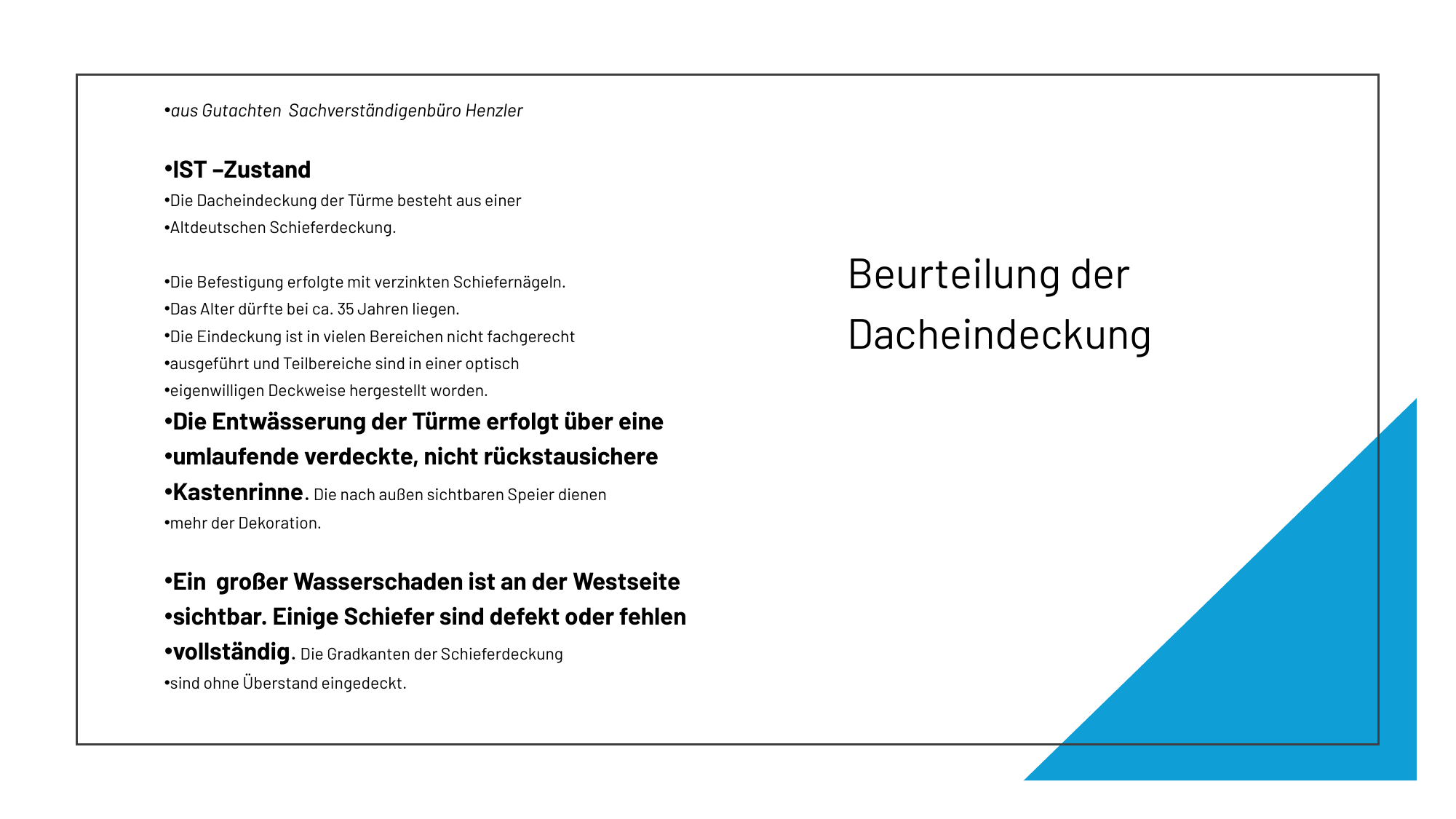

aus Gutachten  Sachverständigenbüro Henzler

IST –Zustand
Die Dacheindeckung der Türme besteht aus einer
Altdeutschen Schieferdeckung.

Die Befestigung erfolgte mit verzinkten Schiefernägeln.
Das Alter dürfte bei ca. 35 Jahren liegen.
Die Eindeckung ist in vielen Bereichen nicht fachgerecht
ausgeführt und Teilbereiche sind in einer optisch
eigenwilligen Deckweise hergestellt worden.
Die Entwässerung der Türme erfolgt über eine
umlaufende verdeckte, nicht rückstausichere
Kastenrinne. Die nach außen sichtbaren Speier dienen
mehr der Dekoration.

Ein  großer Wasserschaden ist an der Westseite
sichtbar. Einige Schiefer sind defekt oder fehlen
vollständig. Die Gradkanten der Schieferdeckung
sind ohne Überstand eingedeckt.

Beurteilung der
Dacheindeckung